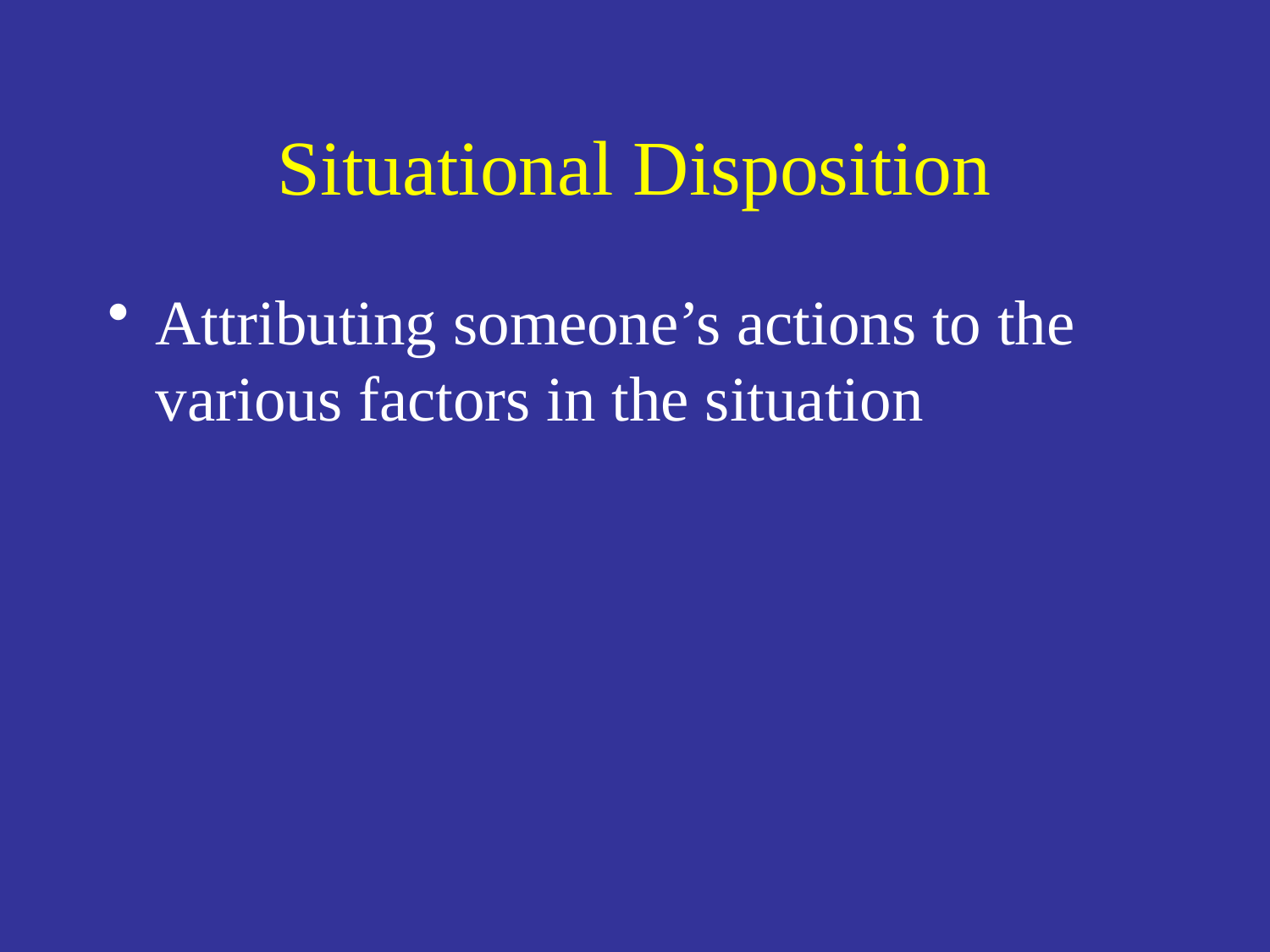

# Situational Disposition
Attributing someone’s actions to the various factors in the situation